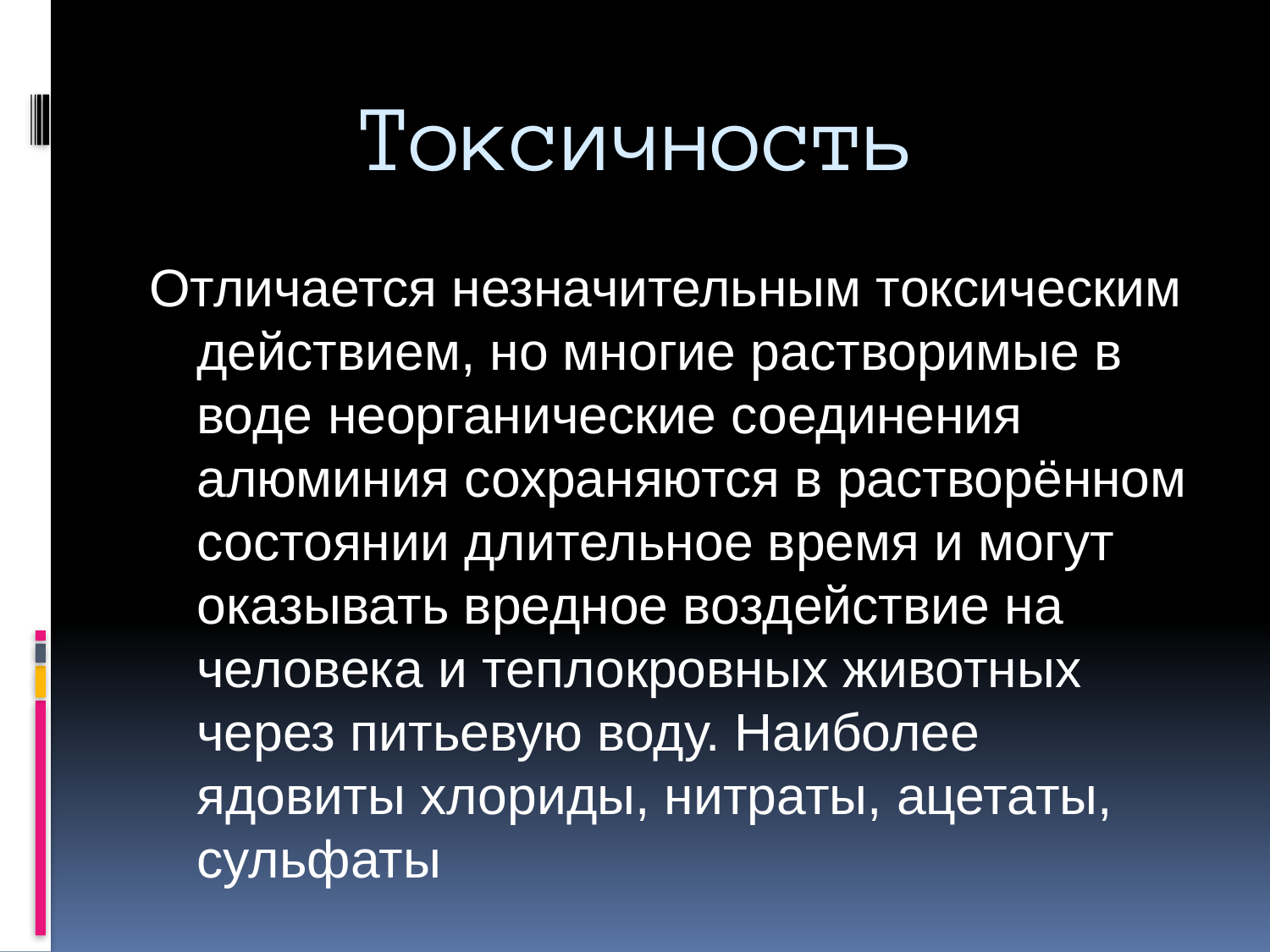

# Токсичность
Отличается незначительным токсическим действием, но многие растворимые в воде неорганические соединения алюминия сохраняются в растворённом состоянии длительное время и могут оказывать вредное воздействие на человека и теплокровных животных через питьевую воду. Наиболее ядовиты хлориды, нитраты, ацетаты, сульфаты